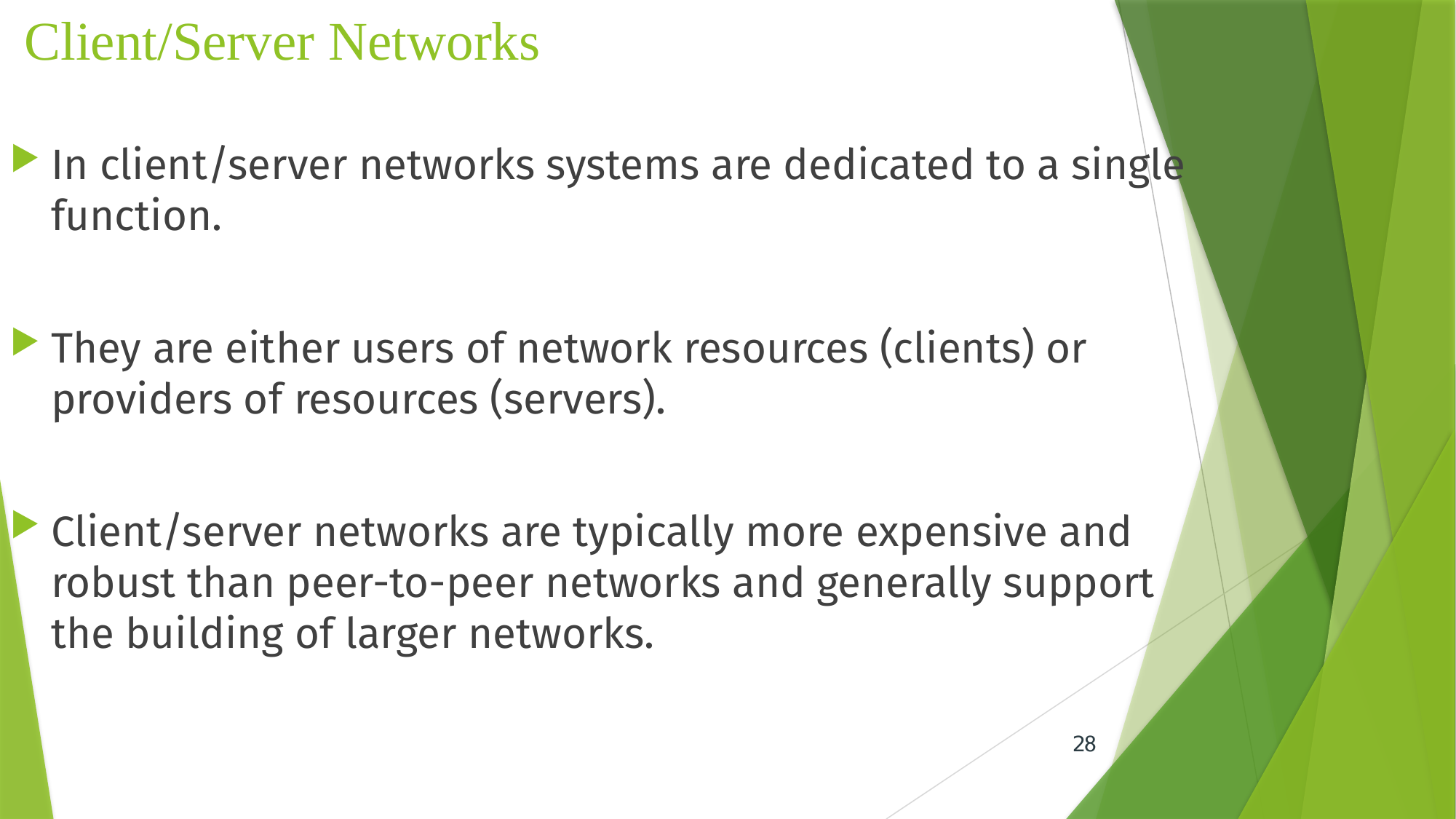

# Client/Server Networks
In client/server networks systems are dedicated to a single function.

They are either users of network resources (clients) or providers of resources (servers).

Client/server networks are typically more expensive and robust than peer-to-peer networks and generally support the building of larger networks.

28